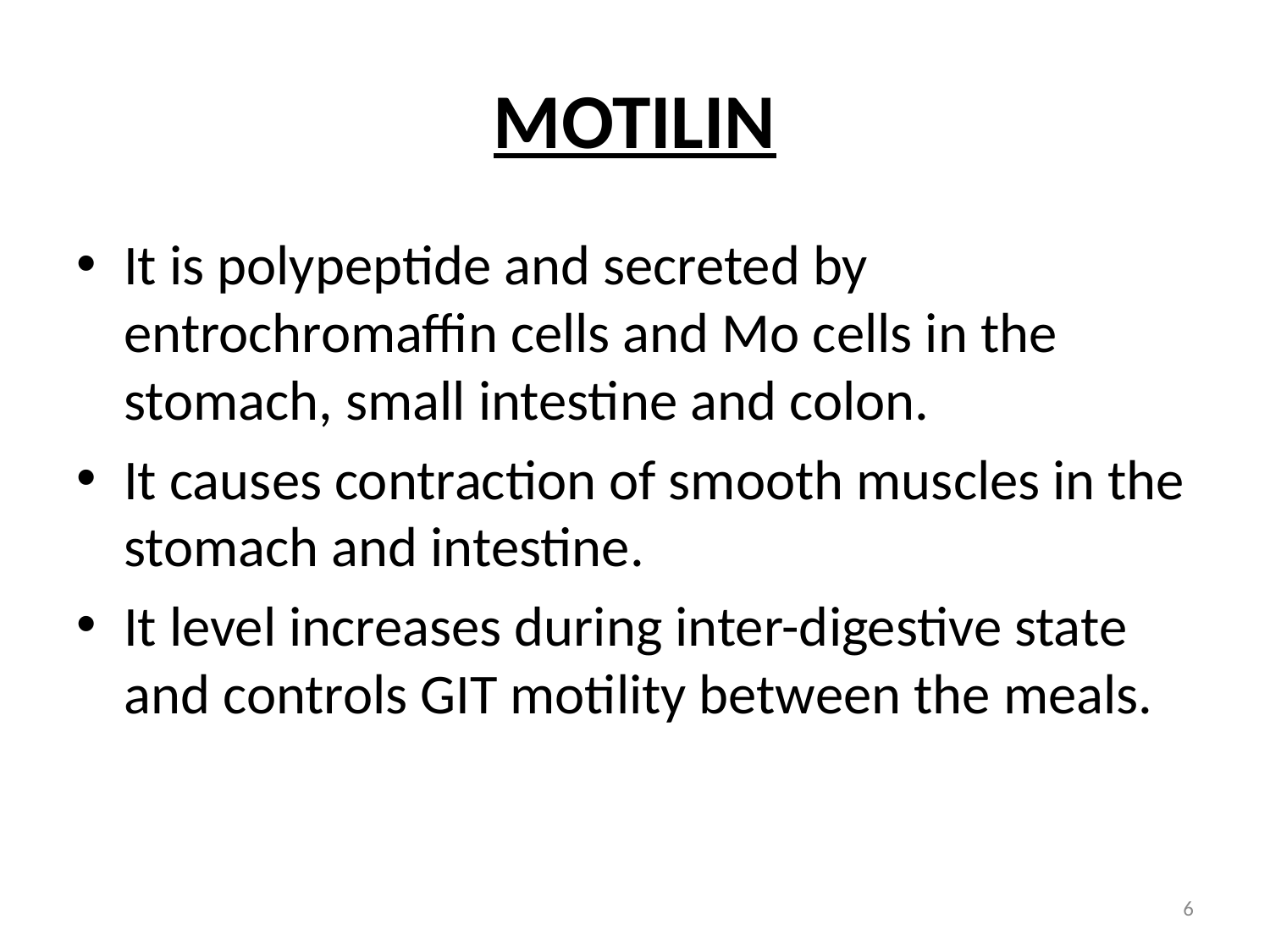

# MOTILIN
It is polypeptide and secreted by entrochromaffin cells and Mo cells in the stomach, small intestine and colon.
It causes contraction of smooth muscles in the stomach and intestine.
It level increases during inter-digestive state and controls GIT motility between the meals.

6